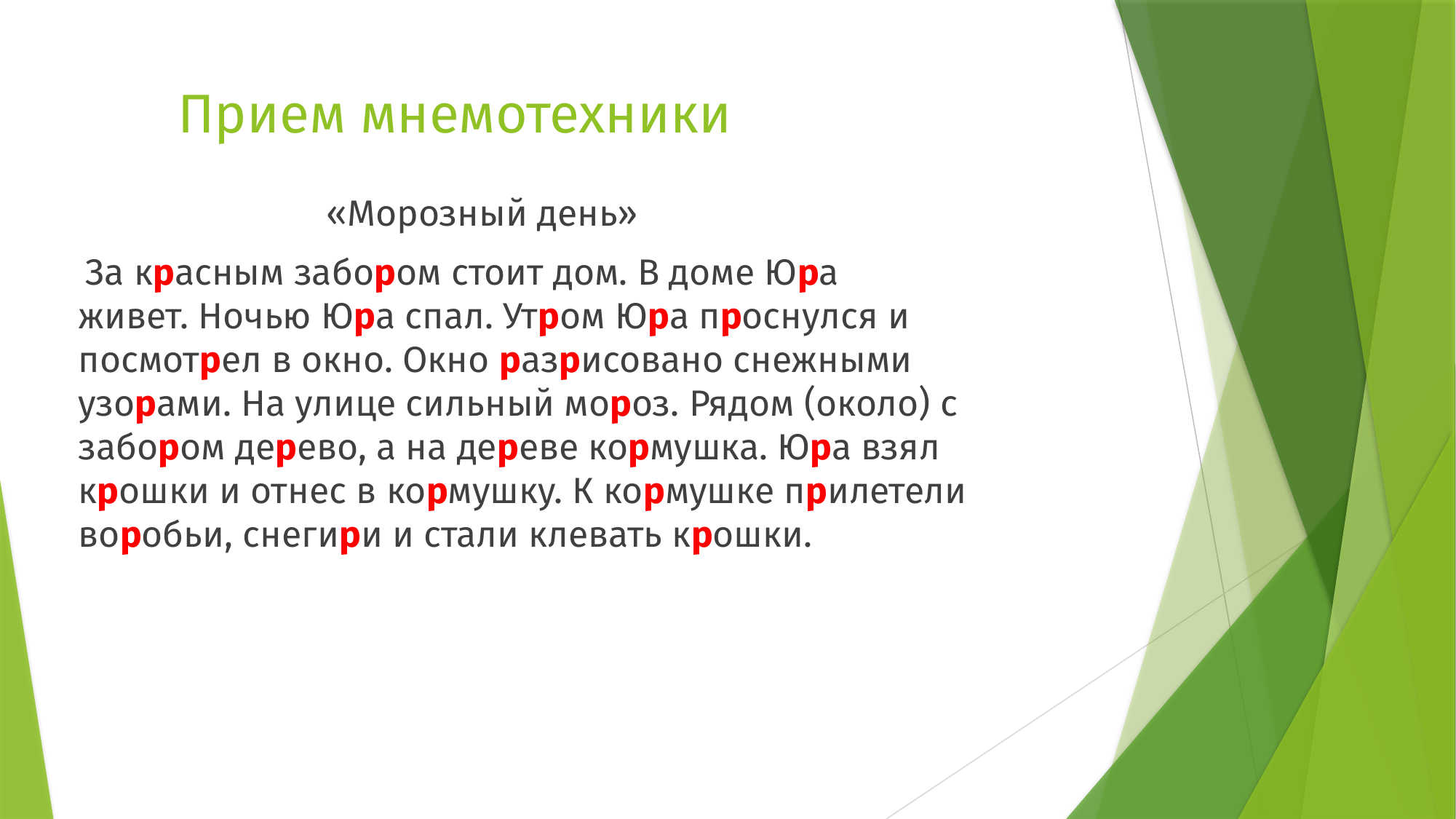

Прием мнемотехники
                              «Морозный день»
     За красным забором стоит дом. В доме Юра живет. Ночью Юра спал. Утром Юра проснулся и посмотрел в окно. Окно разрисовано снежными узорами. На улице сильный мороз. Рядом (около) с забором дерево, а на дереве кормушка. Юра взял крошки и отнес в кормушку. К кормушке прилетели воробьи, снегири и стали клевать крошки.